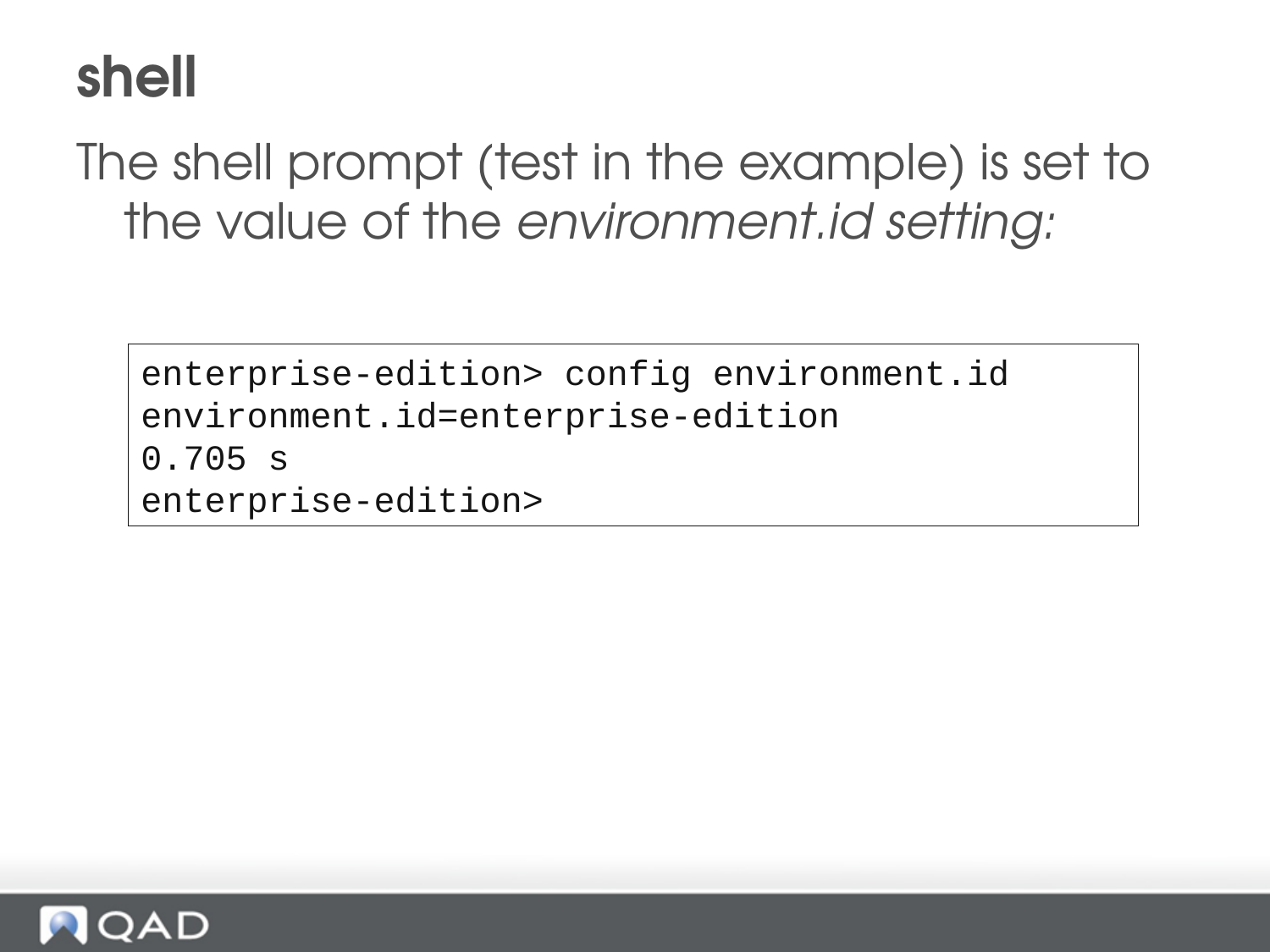

# shell
The shell prompt (test in the example) is set to the value of the environment.id setting:

enterprise-edition> config environment.id
environment.id=enterprise-edition
0.705 s
enterprise-edition>